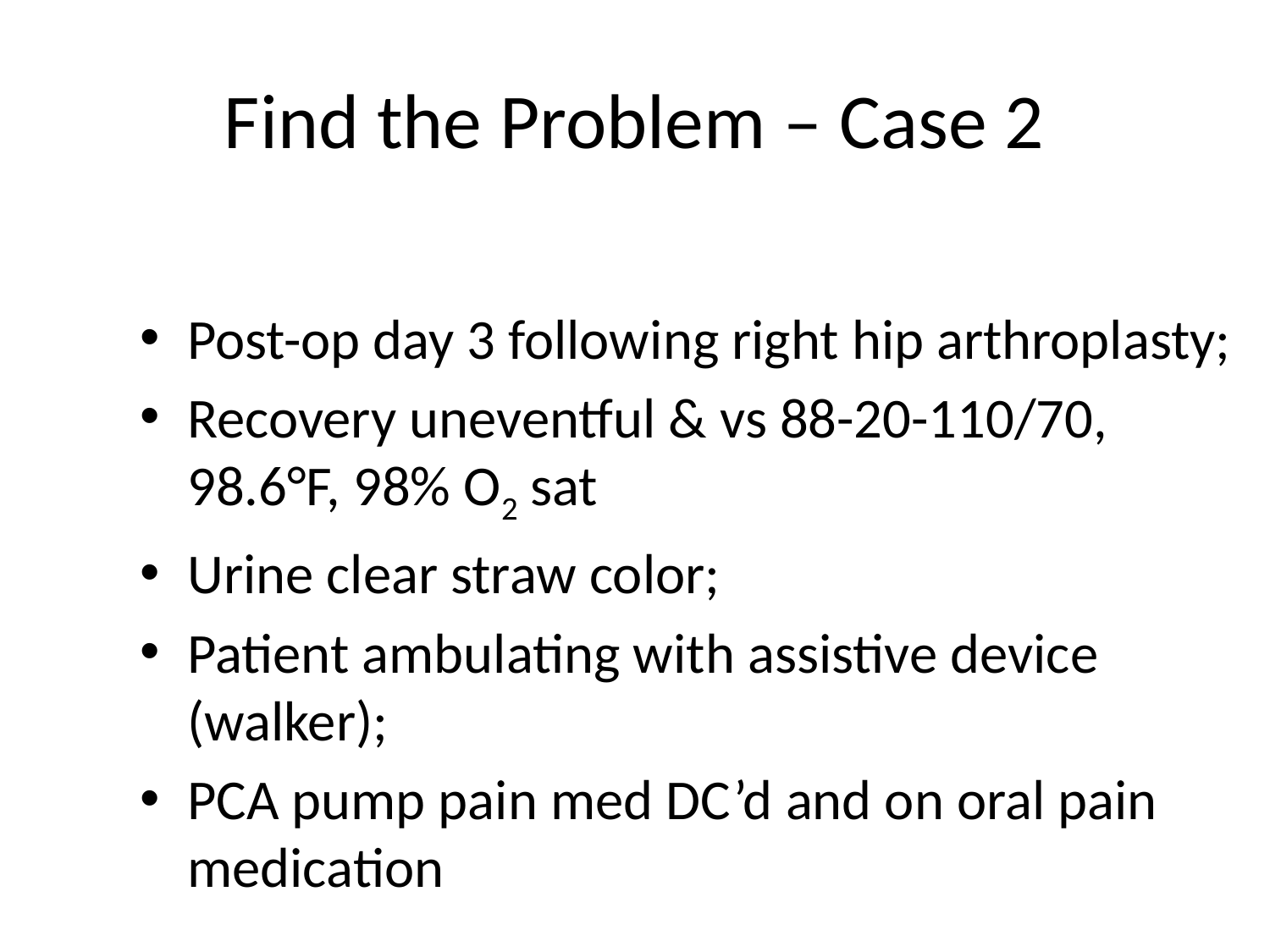

# Find the Problem – Case 2
Post-op day 3 following right hip arthroplasty;
Recovery uneventful & vs 88-20-110/70, 98.6°F, 98% O2 sat
Urine clear straw color;
Patient ambulating with assistive device (walker);
PCA pump pain med DC’d and on oral pain medication